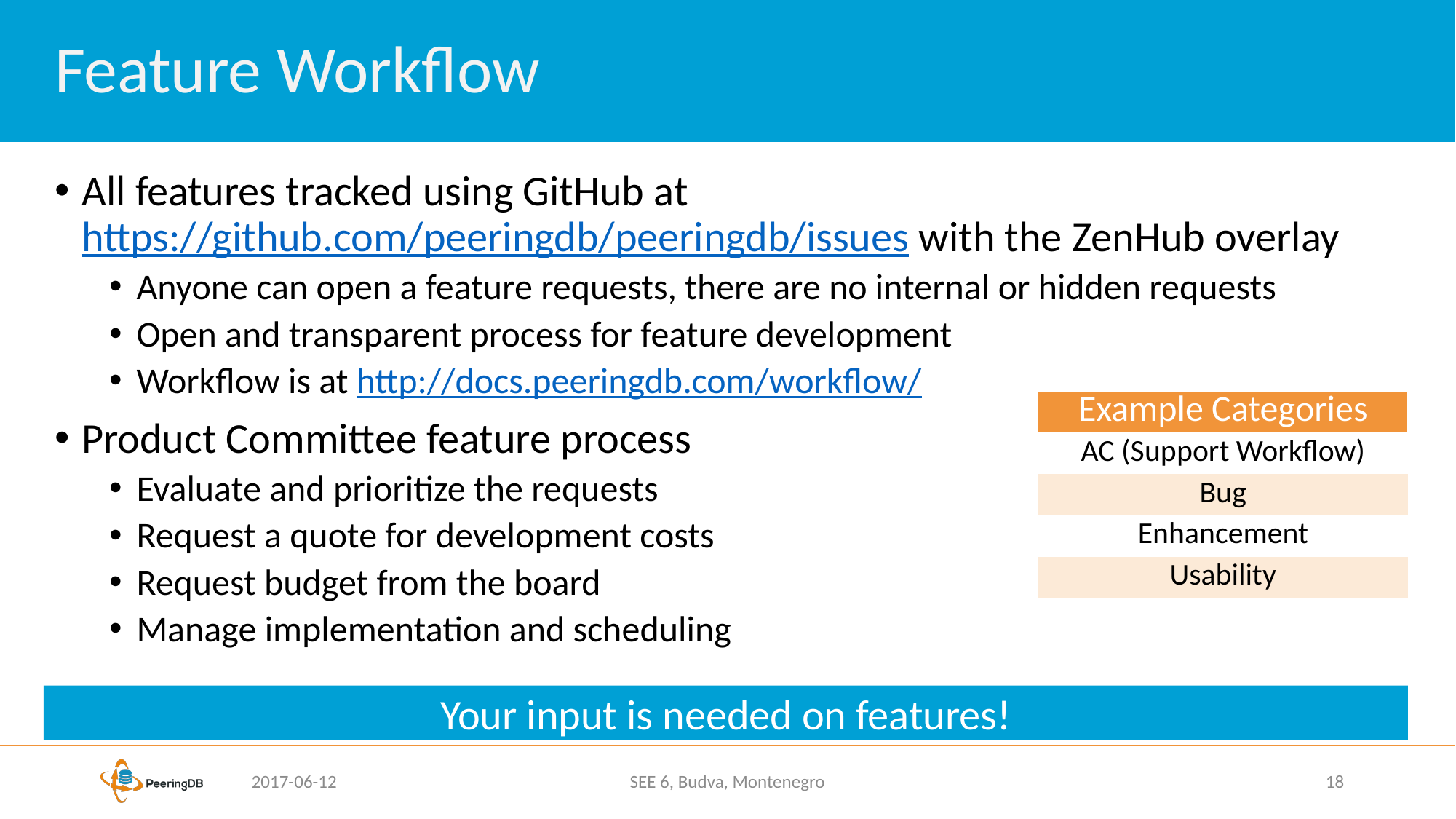

# Feature Workflow
All features tracked using GitHub at https://github.com/peeringdb/peeringdb/issues with the ZenHub overlay
Anyone can open a feature requests, there are no internal or hidden requests
Open and transparent process for feature development
Workflow is at http://docs.peeringdb.com/workflow/
Product Committee feature process
Evaluate and prioritize the requests
Request a quote for development costs
Request budget from the board
Manage implementation and scheduling

| Example Categories |
| --- |
| AC (Support Workflow) |
| Bug |
| Enhancement |
| Usability |
Your input is needed on features!
2017-06-12
SEE 6, Budva, Montenegro
18